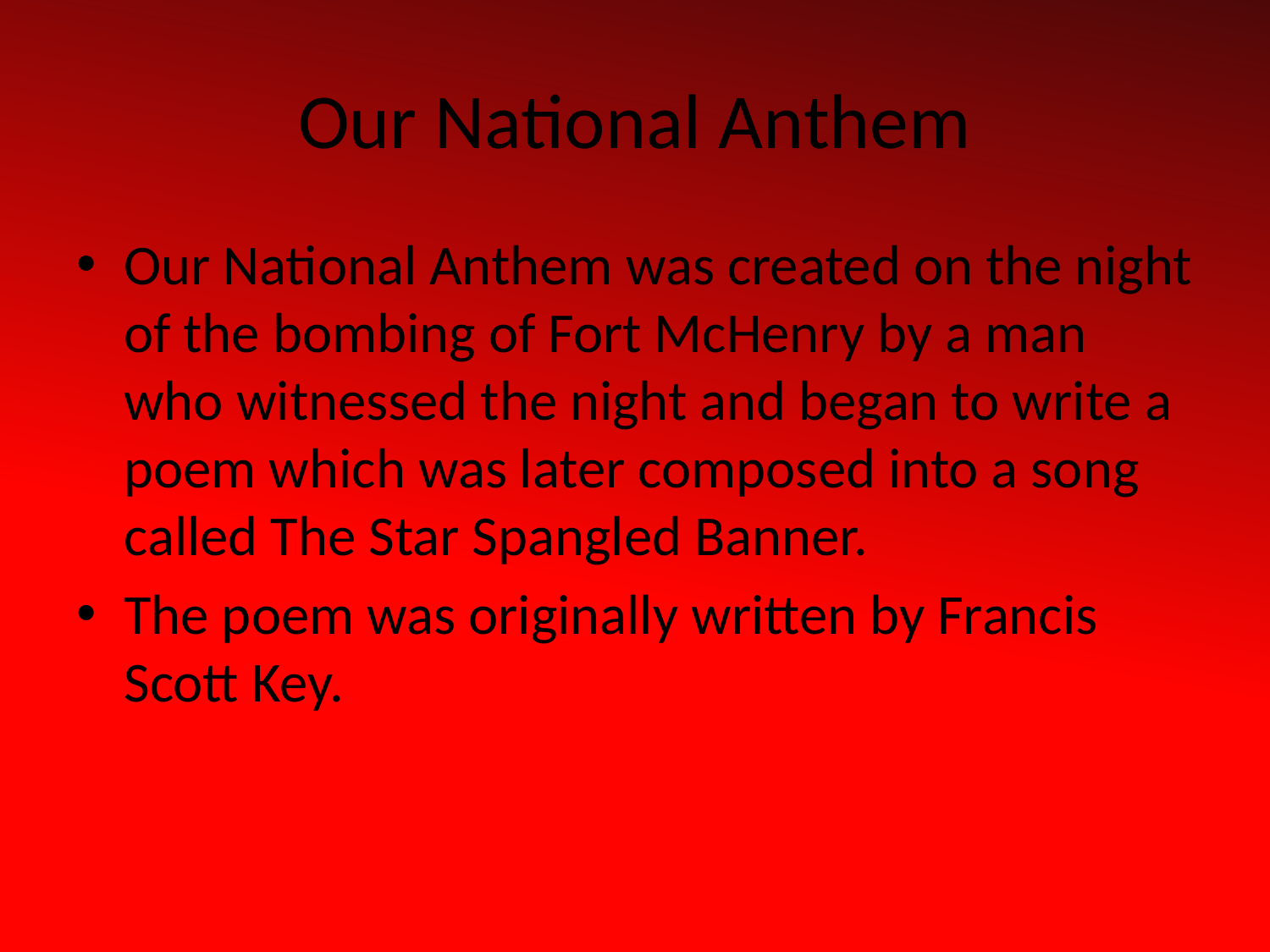

# Our National Anthem
Our National Anthem was created on the night of the bombing of Fort McHenry by a man who witnessed the night and began to write a poem which was later composed into a song called The Star Spangled Banner.
The poem was originally written by Francis Scott Key.